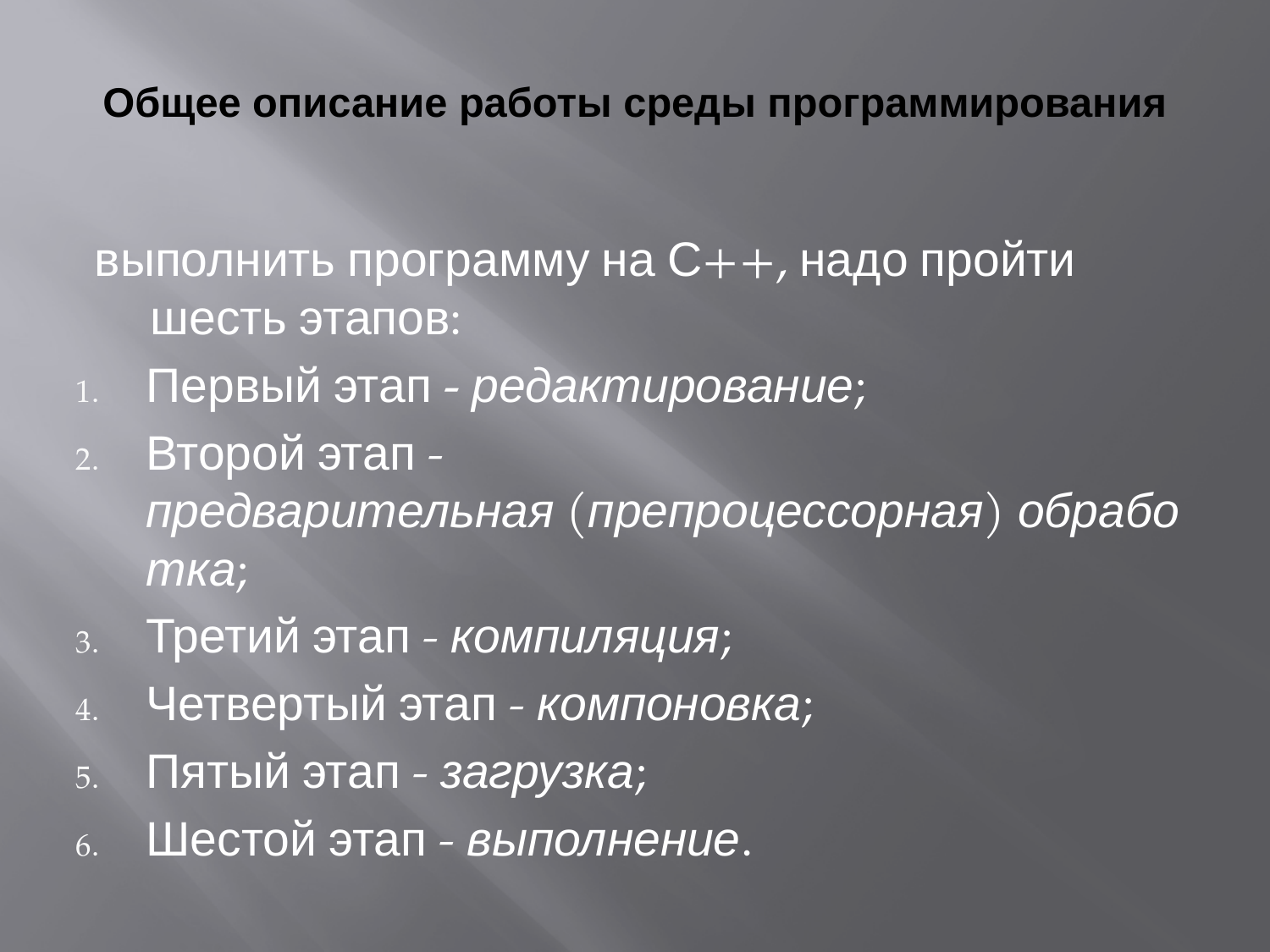

# Общее описание работы среды программирования
выполнить программу на С++, надо пройти шесть этапов:
Первый этап - редактирование;
Второй этап - предварительная (препроцессорная) обработка;
Третий этап - компиляция;
Четвертый этап - компоновка;
Пятый этап - загрузка;
Шестой этап - выполнение.